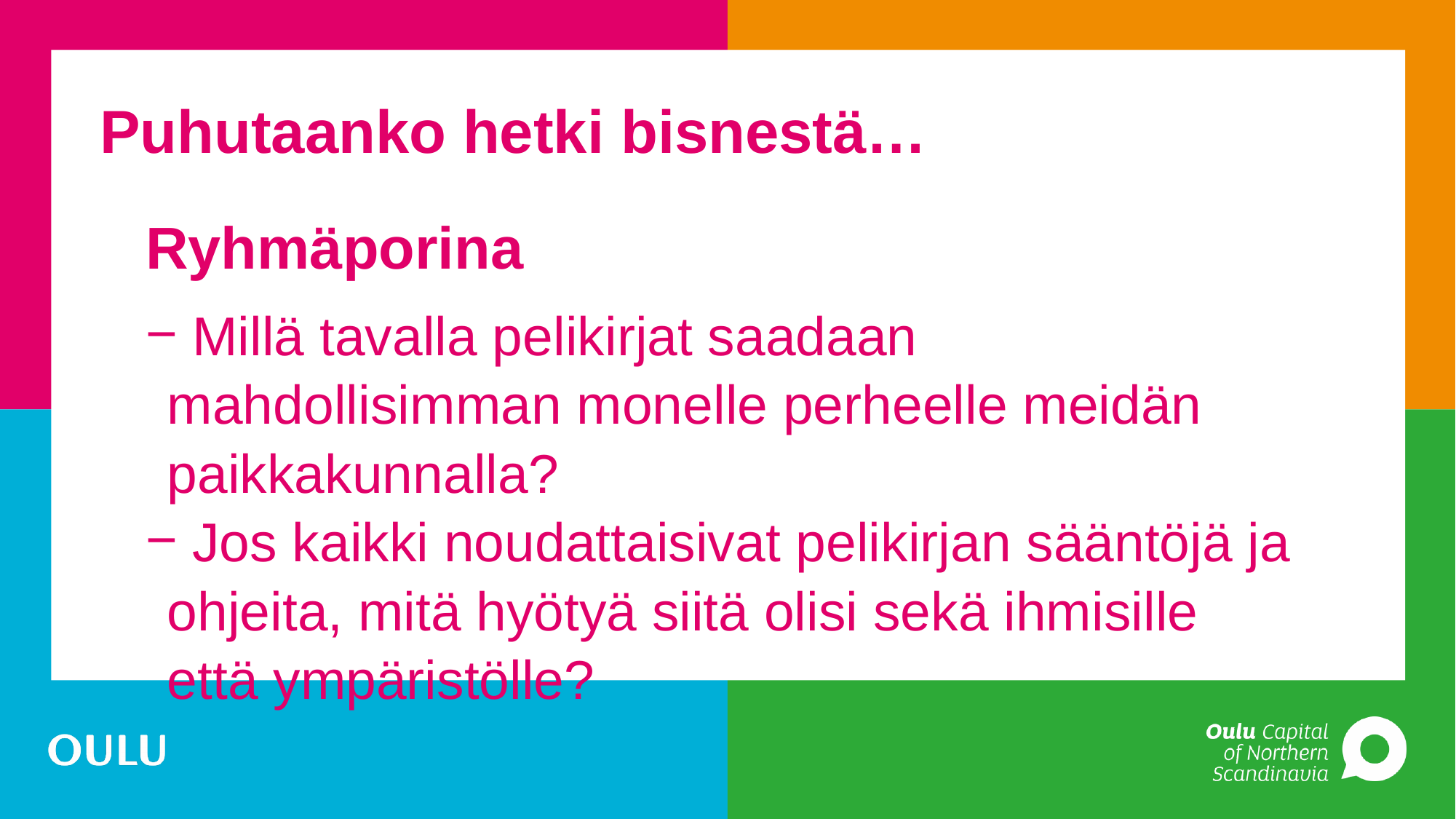

# Puhutaanko hetki bisnestä…
Ryhmäporina
 Millä tavalla pelikirjat saadaan mahdollisimman monelle perheelle meidän paikkakunnalla?
 Jos kaikki noudattaisivat pelikirjan sääntöjä ja ohjeita, mitä hyötyä siitä olisi sekä ihmisille että ympäristölle?